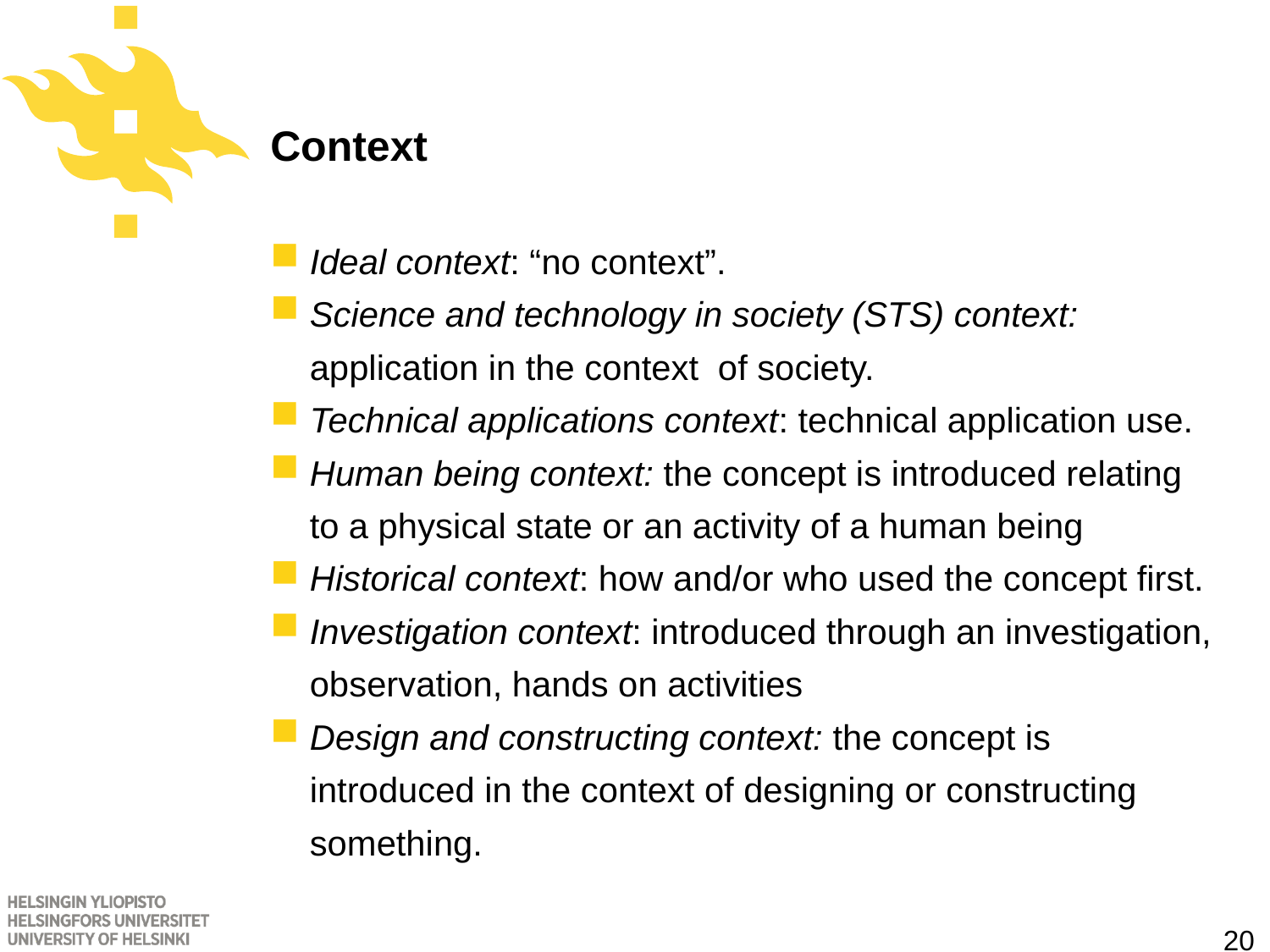

# Context
Ideal context: “no context”.
Science and technology in society (STS) context: application in the context  of society.
Technical applications context: technical application use.
Human being context: the concept is introduced relating to a physical state or an activity of a human being
Historical context: how and/or who used the concept first.
Investigation context: introduced through an investigation, observation, hands on activities
Design and constructing context: the concept is introduced in the context of designing or constructing something.
20